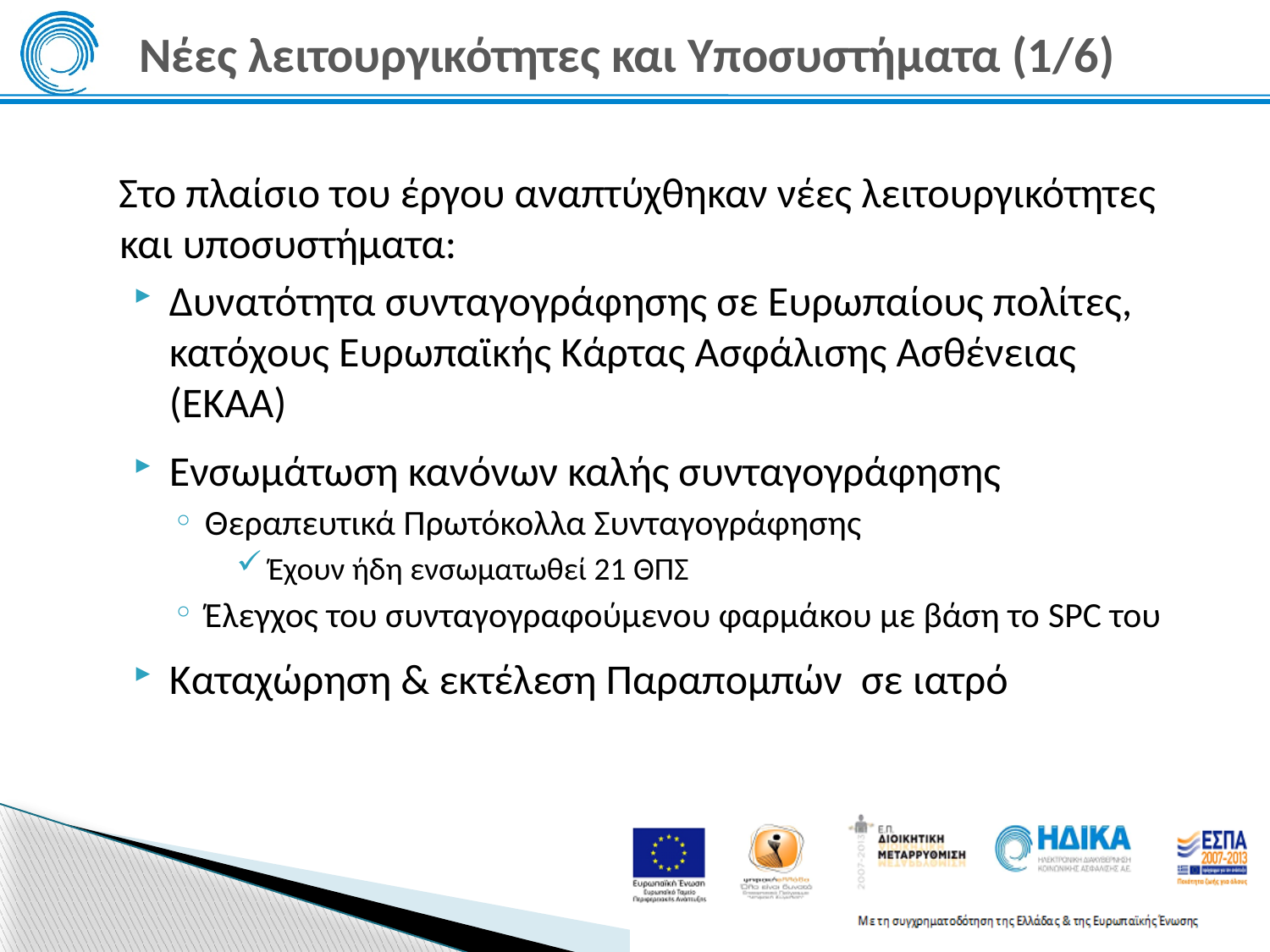

# Νέες λειτουργικότητες και Υποσυστήματα (1/6)

Στο πλαίσιο του έργου αναπτύχθηκαν νέες λειτουργικότητες και υποσυστήματα:
Δυνατότητα συνταγογράφησης σε Ευρωπαίους πολίτες, κατόχους Ευρωπαϊκής Κάρτας Ασφάλισης Ασθένειας (ΕΚΑΑ)
Ενσωμάτωση κανόνων καλής συνταγογράφησης
Θεραπευτικά Πρωτόκολλα Συνταγογράφησης
Έχουν ήδη ενσωματωθεί 21 ΘΠΣ
Έλεγχος του συνταγογραφούμενου φαρμάκου με βάση το SPC του
Καταχώρηση & εκτέλεση Παραπομπών  σε ιατρό